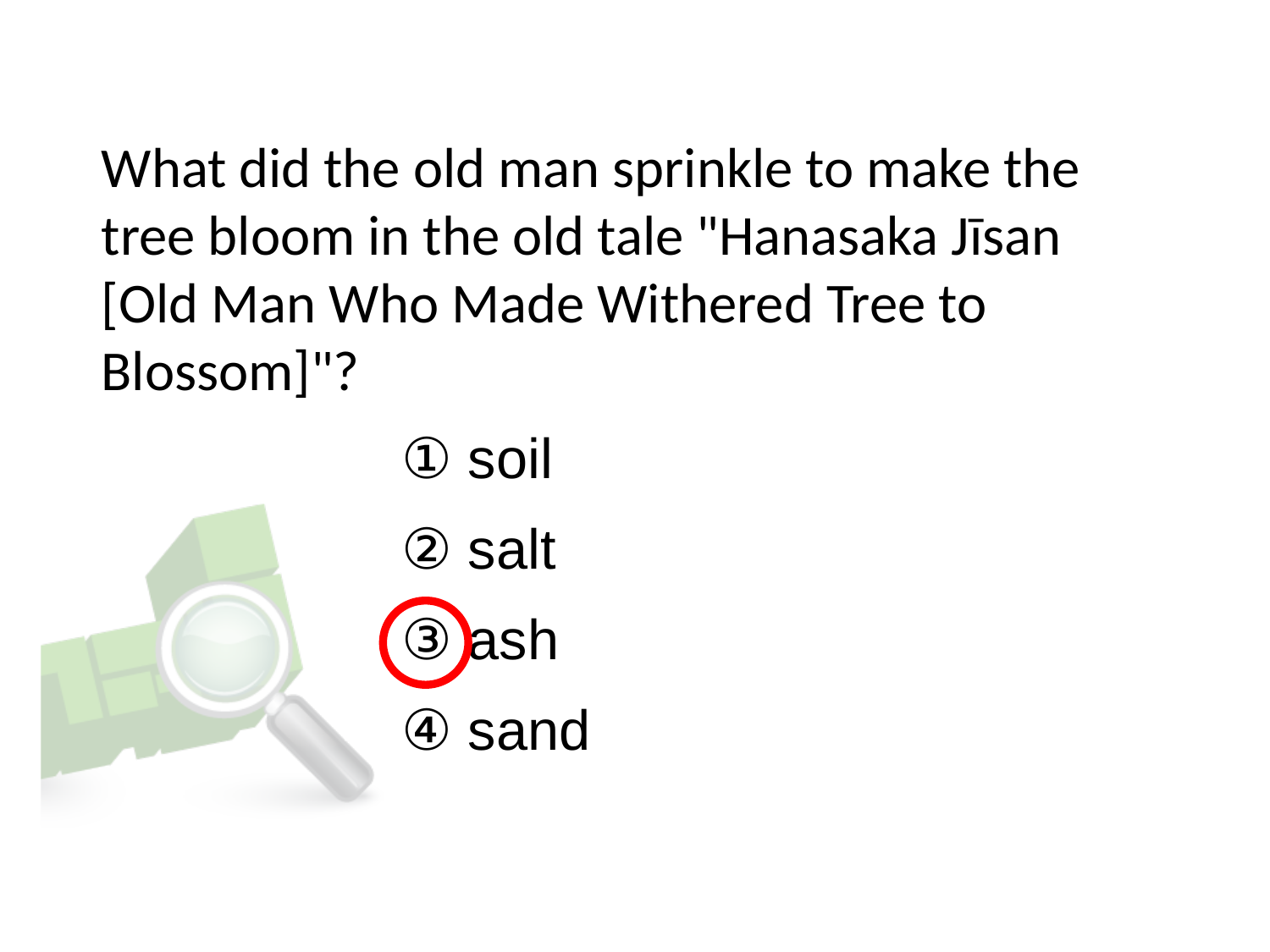

# What did the old man sprinkle to make the tree bloom in the old tale "Hanasaka Jīsan [Old Man Who Made Withered Tree to Blossom]"?
① soil
② salt
③ ash
④ sand